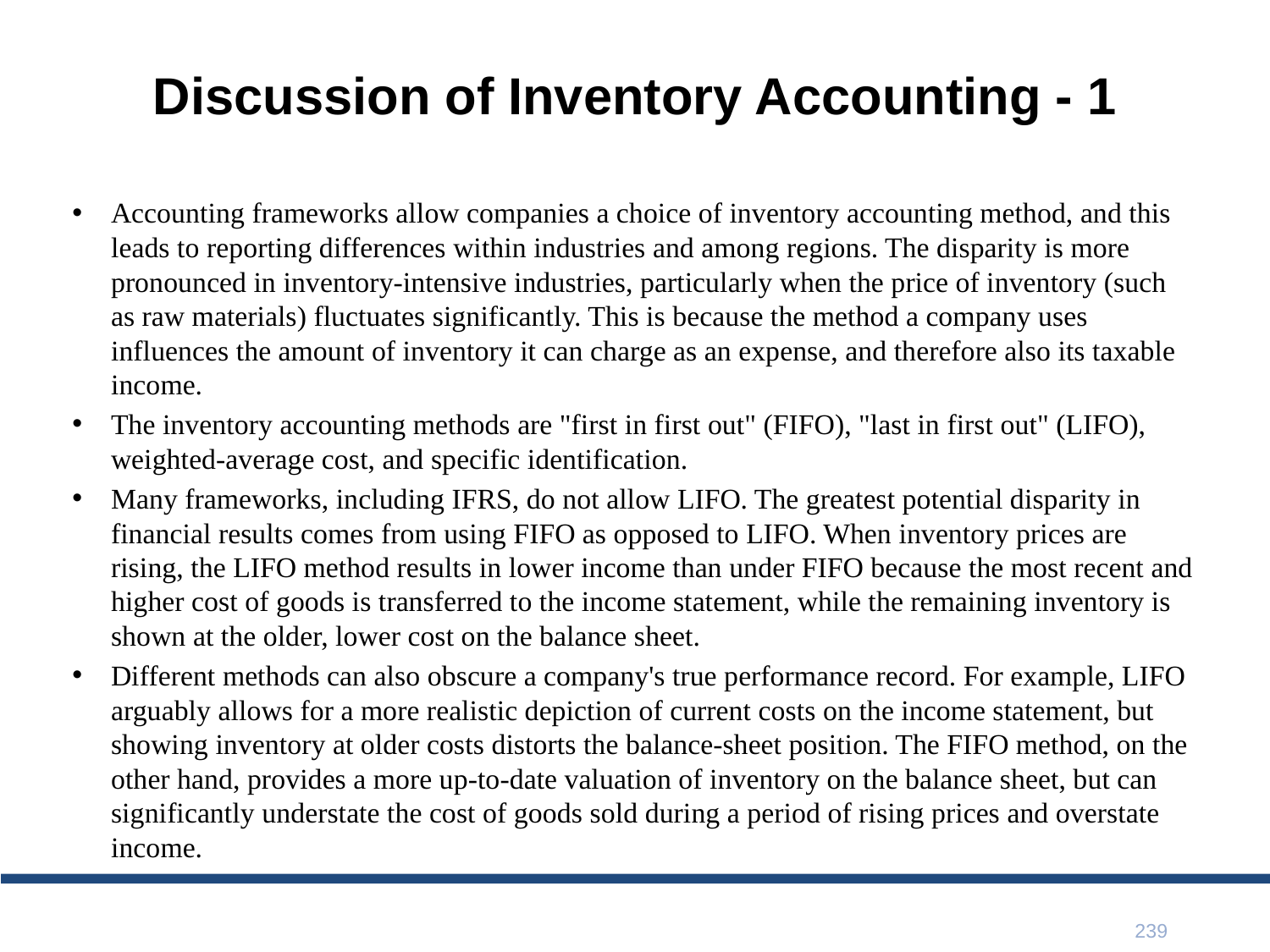

# Discussion of Inventory Accounting - 1
Accounting frameworks allow companies a choice of inventory accounting method, and this leads to reporting differences within industries and among regions. The disparity is more pronounced in inventory-intensive industries, particularly when the price of inventory (such as raw materials) fluctuates significantly. This is because the method a company uses influences the amount of inventory it can charge as an expense, and therefore also its taxable income.
The inventory accounting methods are "first in first out" (FIFO), "last in first out" (LIFO), weighted-average cost, and specific identification.
Many frameworks, including IFRS, do not allow LIFO. The greatest potential disparity in financial results comes from using FIFO as opposed to LIFO. When inventory prices are rising, the LIFO method results in lower income than under FIFO because the most recent and higher cost of goods is transferred to the income statement, while the remaining inventory is shown at the older, lower cost on the balance sheet.
Different methods can also obscure a company's true performance record. For example, LIFO arguably allows for a more realistic depiction of current costs on the income statement, but showing inventory at older costs distorts the balance-sheet position. The FIFO method, on the other hand, provides a more up-to-date valuation of inventory on the balance sheet, but can significantly understate the cost of goods sold during a period of rising prices and overstate income.
239